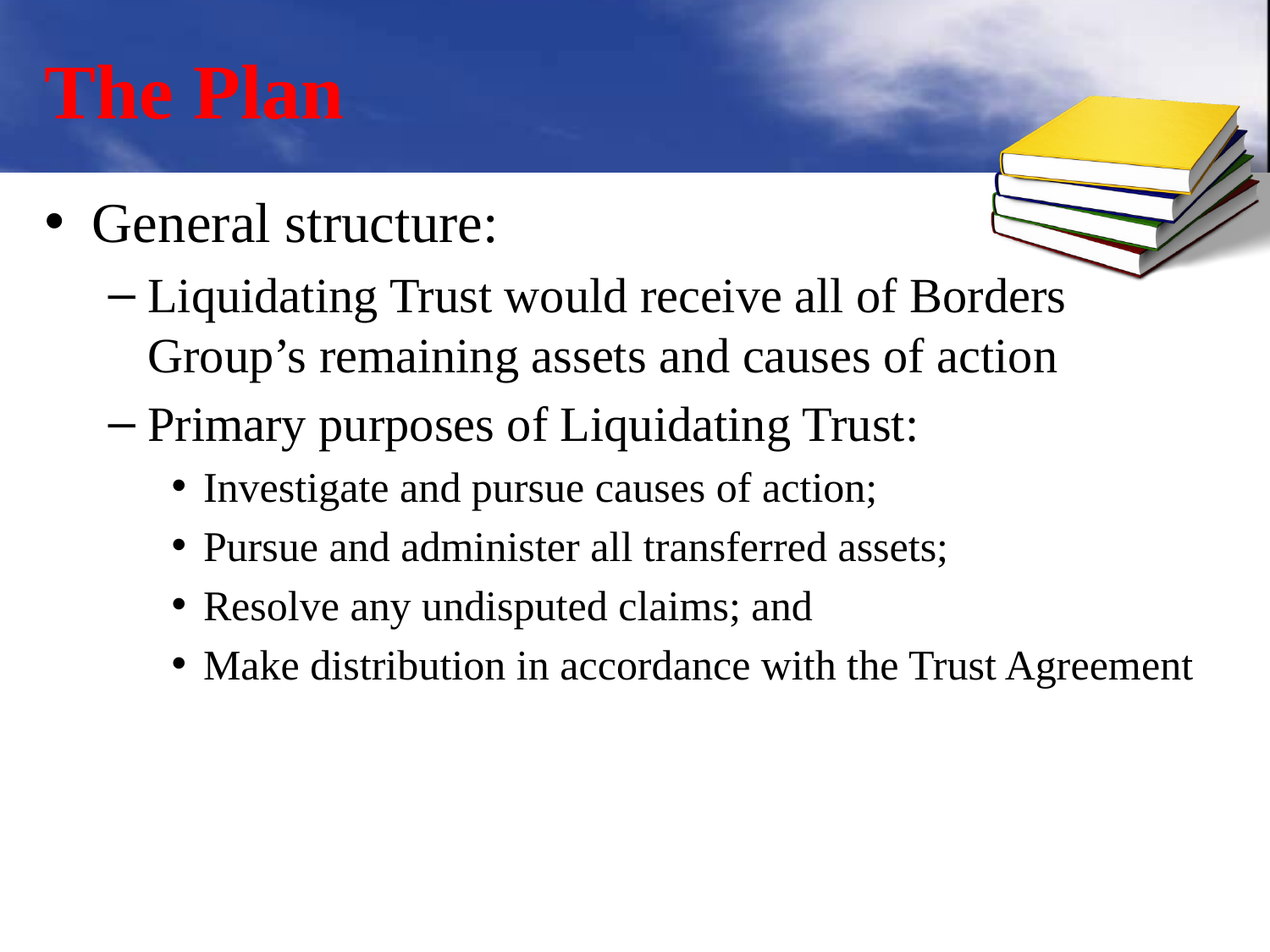

# The Plan
General structure:
Liquidating Trust would receive all of Borders Group’s remaining assets and causes of action
Primary purposes of Liquidating Trust:
Investigate and pursue causes of action;
Pursue and administer all transferred assets;
Resolve any undisputed claims; and
Make distribution in accordance with the Trust Agreement